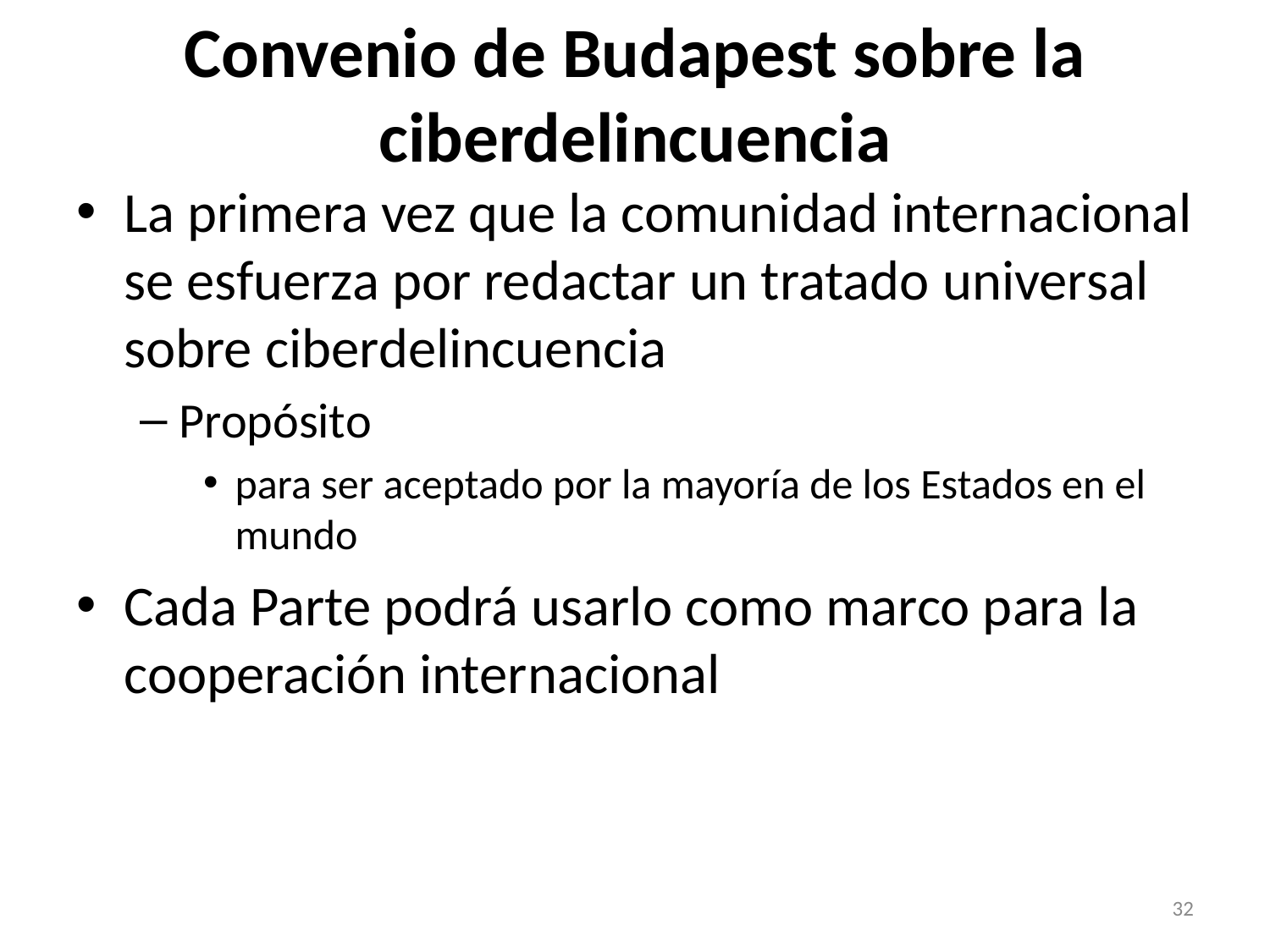

# Convenio de Budapest sobre la ciberdelincuencia
La primera vez que la comunidad internacional se esfuerza por redactar un tratado universal sobre ciberdelincuencia
Propósito
para ser aceptado por la mayoría de los Estados en el mundo
Cada Parte podrá usarlo como marco para la cooperación internacional
32